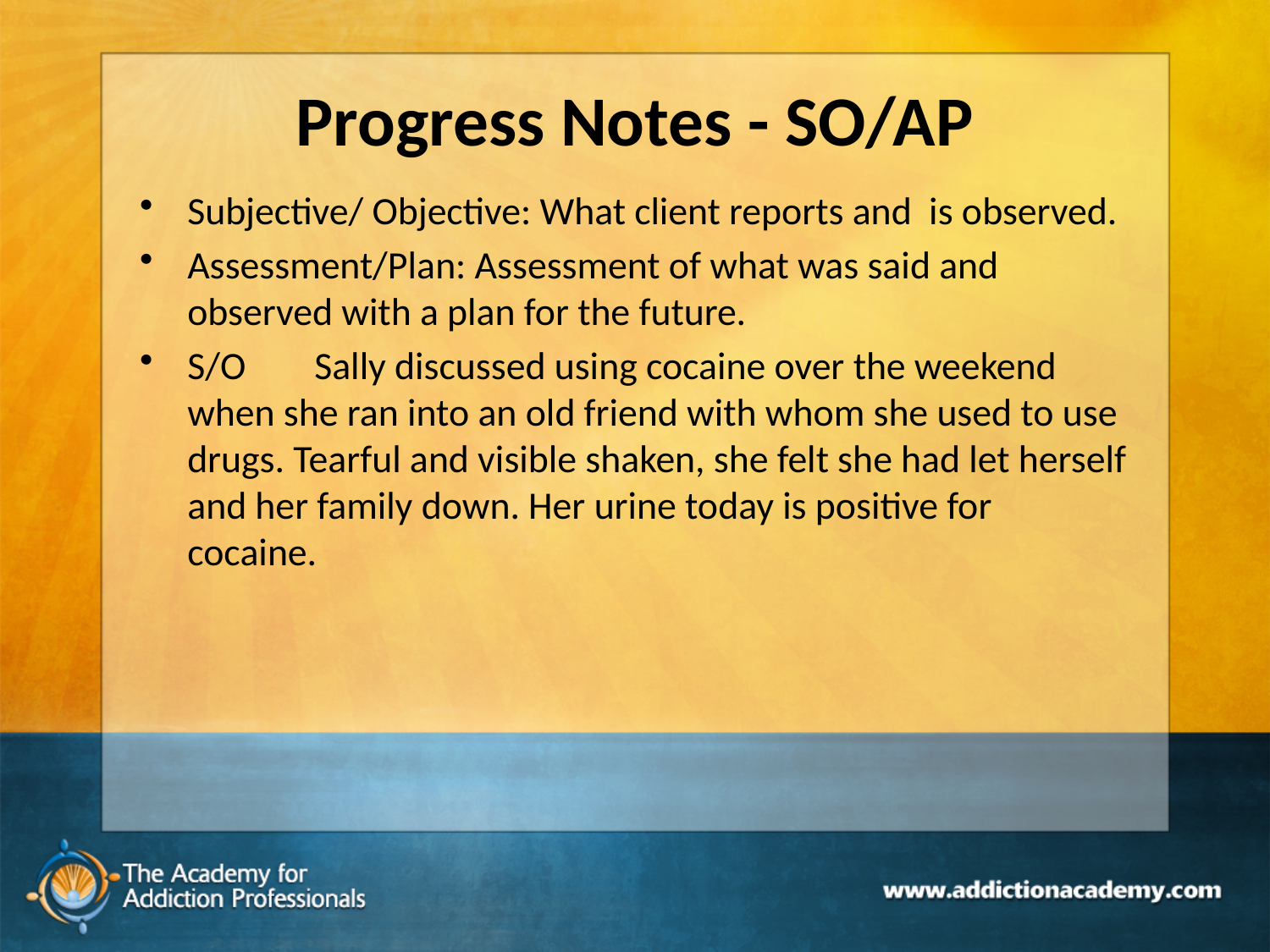

# Progress Notes - SO/AP
Subjective/ Objective: What client reports and  is observed.
Assessment/Plan: Assessment of what was said and observed with a plan for the future.
S/O 	Sally discussed using cocaine over the weekend when she ran into an old friend with whom she used to use drugs. Tearful and visible shaken, she felt she had let herself and her family down. Her urine today is positive for cocaine.